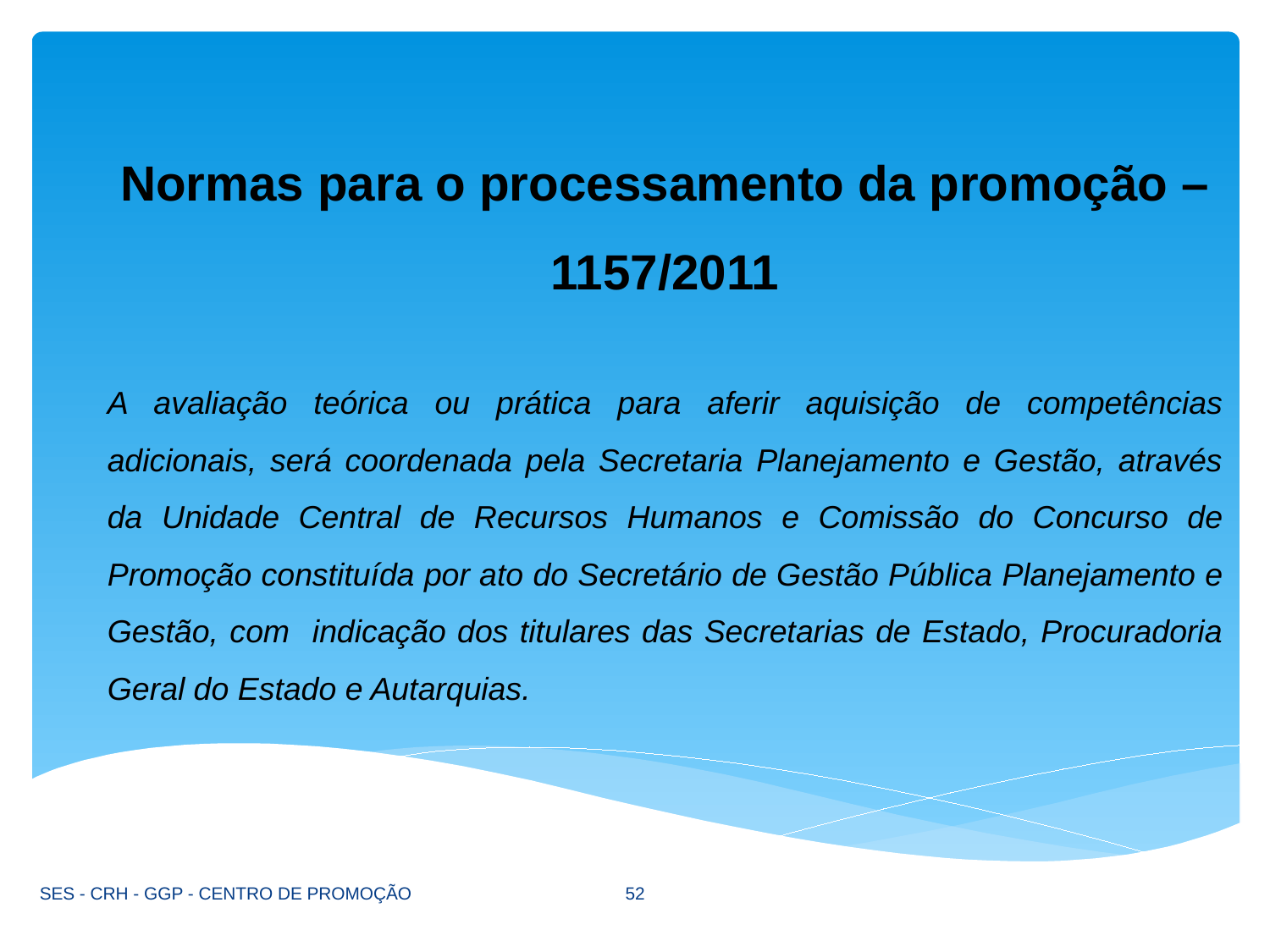

Normas para o processamento da promoção – 1157/2011

A avaliação teórica ou prática para aferir aquisição de competências adicionais, será coordenada pela Secretaria Planejamento e Gestão, através da Unidade Central de Recursos Humanos e Comissão do Concurso de Promoção constituída por ato do Secretário de Gestão Pública Planejamento e Gestão, com  indicação dos titulares das Secretarias de Estado, Procuradoria Geral do Estado e Autarquias.

52
SES - CRH - GGP - CENTRO DE PROMOÇÃO